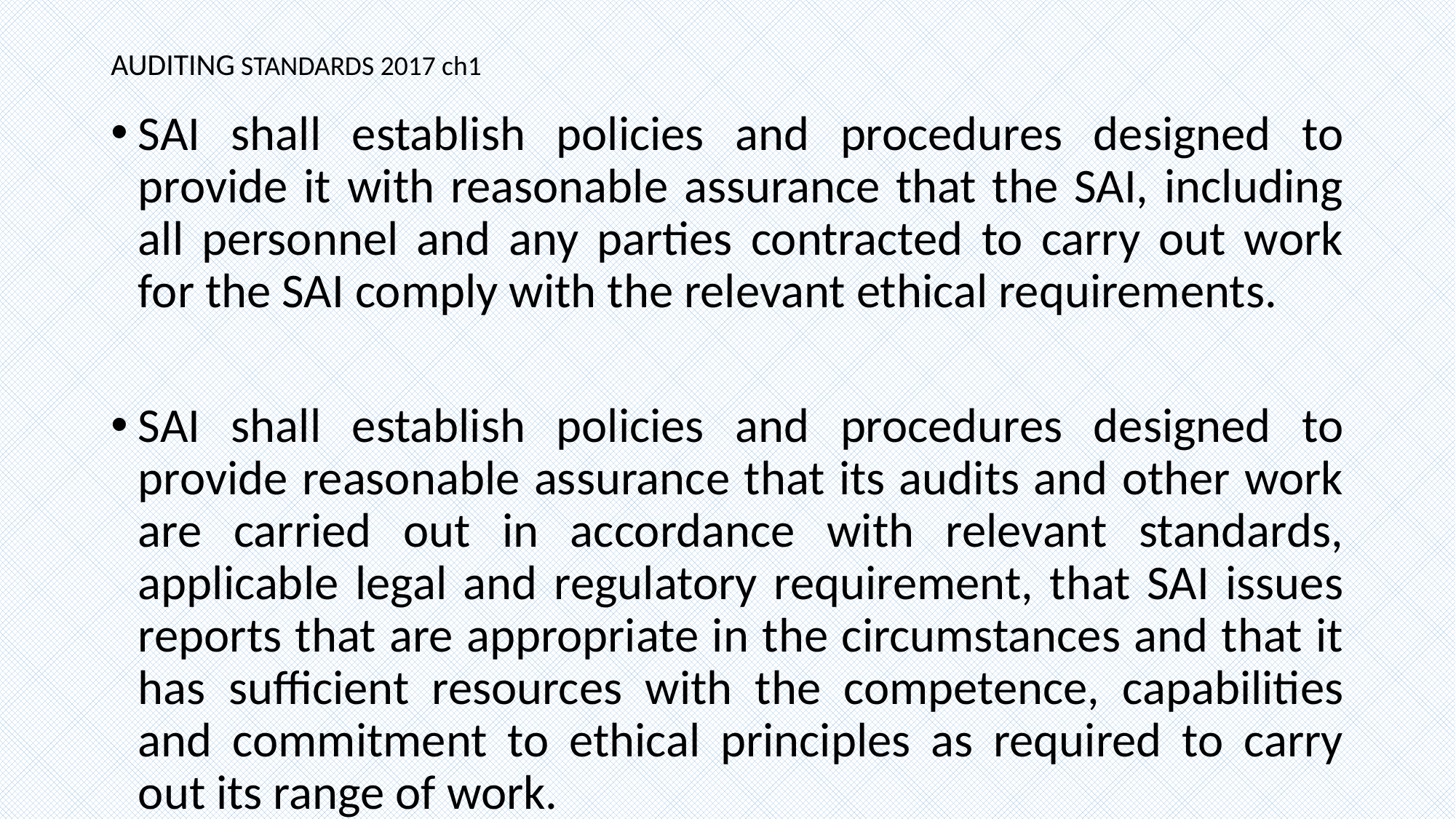

# AUDITING STANDARDS 2017 ch1
SAI shall establish policies and procedures designed to provide it with reasonable assurance that the SAI, including all personnel and any parties contracted to carry out work for the SAI comply with the relevant ethical requirements.

SAI shall establish policies and procedures designed to provide reasonable assurance that its audits and other work are carried out in accordance with relevant standards, applicable legal and regulatory requirement, that SAI issues reports that are appropriate in the circumstances and that it has sufficient resources with the competence, capabilities and commitment to ethical principles as required to carry out its range of work.